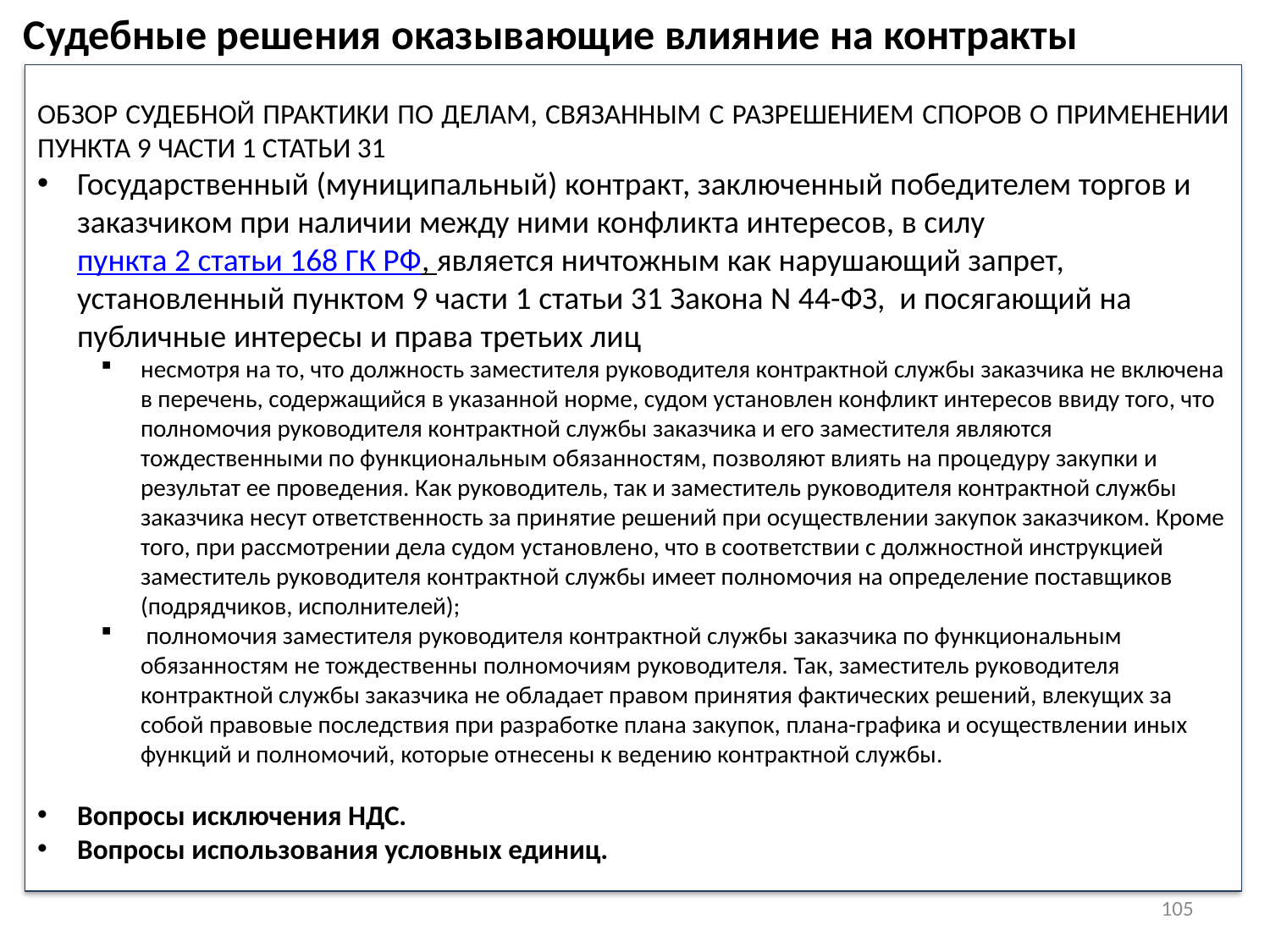

Судебные решения оказывающие влияние на контракты

ОБЗОР СУДЕБНОЙ ПРАКТИКИ ПО ДЕЛАМ, СВЯЗАННЫМ С РАЗРЕШЕНИЕМ СПОРОВ О ПРИМЕНЕНИИ ПУНКТА 9 ЧАСТИ 1 СТАТЬИ 31
Государственный (муниципальный) контракт, заключенный победителем торгов и заказчиком при наличии между ними конфликта интересов, в силу пункта 2 статьи 168 ГК РФ, является ничтожным как нарушающий запрет, установленный пунктом 9 части 1 статьи 31 Закона N 44-ФЗ,  и посягающий на публичные интересы и права третьих лиц
несмотря на то, что должность заместителя руководителя контрактной службы заказчика не включена в перечень, содержащийся в указанной норме, судом установлен конфликт интересов ввиду того, что полномочия руководителя контрактной службы заказчика и его заместителя являются тождественными по функциональным обязанностям, позволяют влиять на процедуру закупки и результат ее проведения. Как руководитель, так и заместитель руководителя контрактной службы заказчика несут ответственность за принятие решений при осуществлении закупок заказчиком. Кроме того, при рассмотрении дела судом установлено, что в соответствии с должностной инструкцией заместитель руководителя контрактной службы имеет полномочия на определение поставщиков (подрядчиков, исполнителей);
 полномочия заместителя руководителя контрактной службы заказчика по функциональным обязанностям не тождественны полномочиям руководителя. Так, заместитель руководителя контрактной службы заказчика не обладает правом принятия фактических решений, влекущих за собой правовые последствия при разработке плана закупок, плана-графика и осуществлении иных функций и полномочий, которые отнесены к ведению контрактной службы.

Вопросы исключения НДС.
Вопросы использования условных единиц.

105